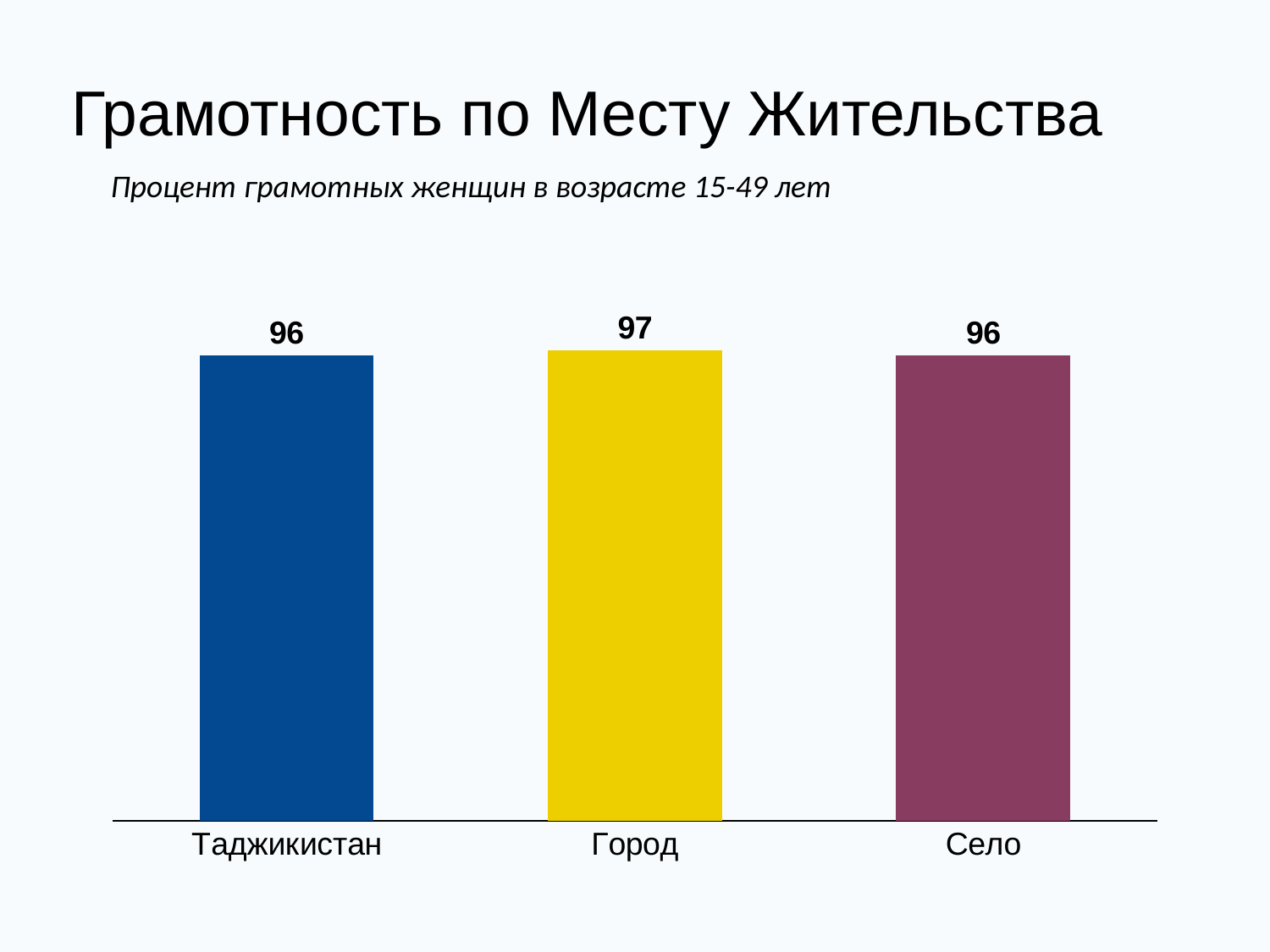

# Грамотность по Месту Жительства
Процент грамотных женщин в возрасте 15-49 лет

### Chart

| Category | Women |
|---|---|
| Таджикистан | 96.0 |
| Город | 97.0 |
| Село | 96.0 |